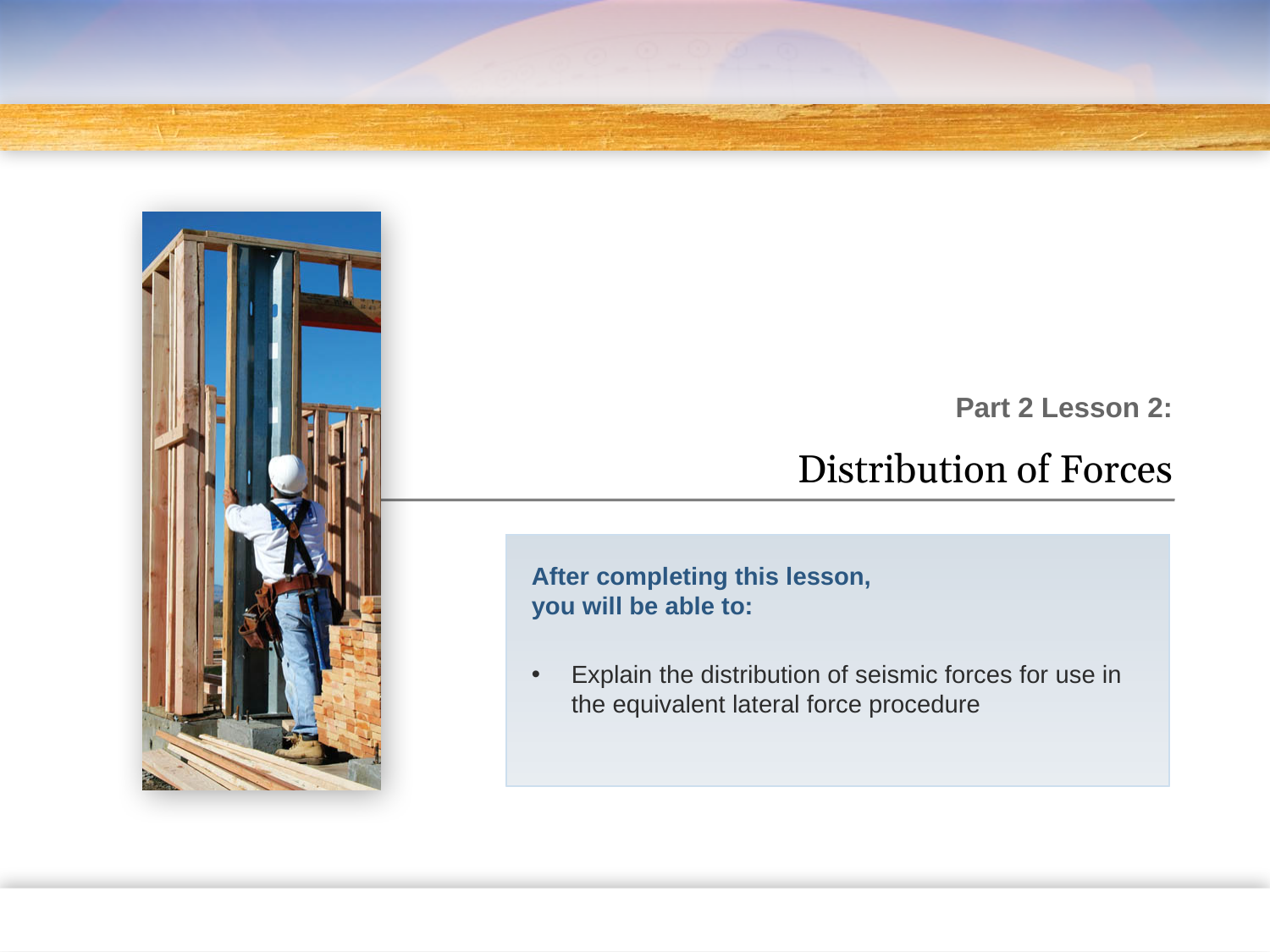

Part 2 Lesson 2:
Distribution of Forces
After completing this lesson,
you will be able to:

Explain the distribution of seismic forces for use in the equivalent lateral force procedure